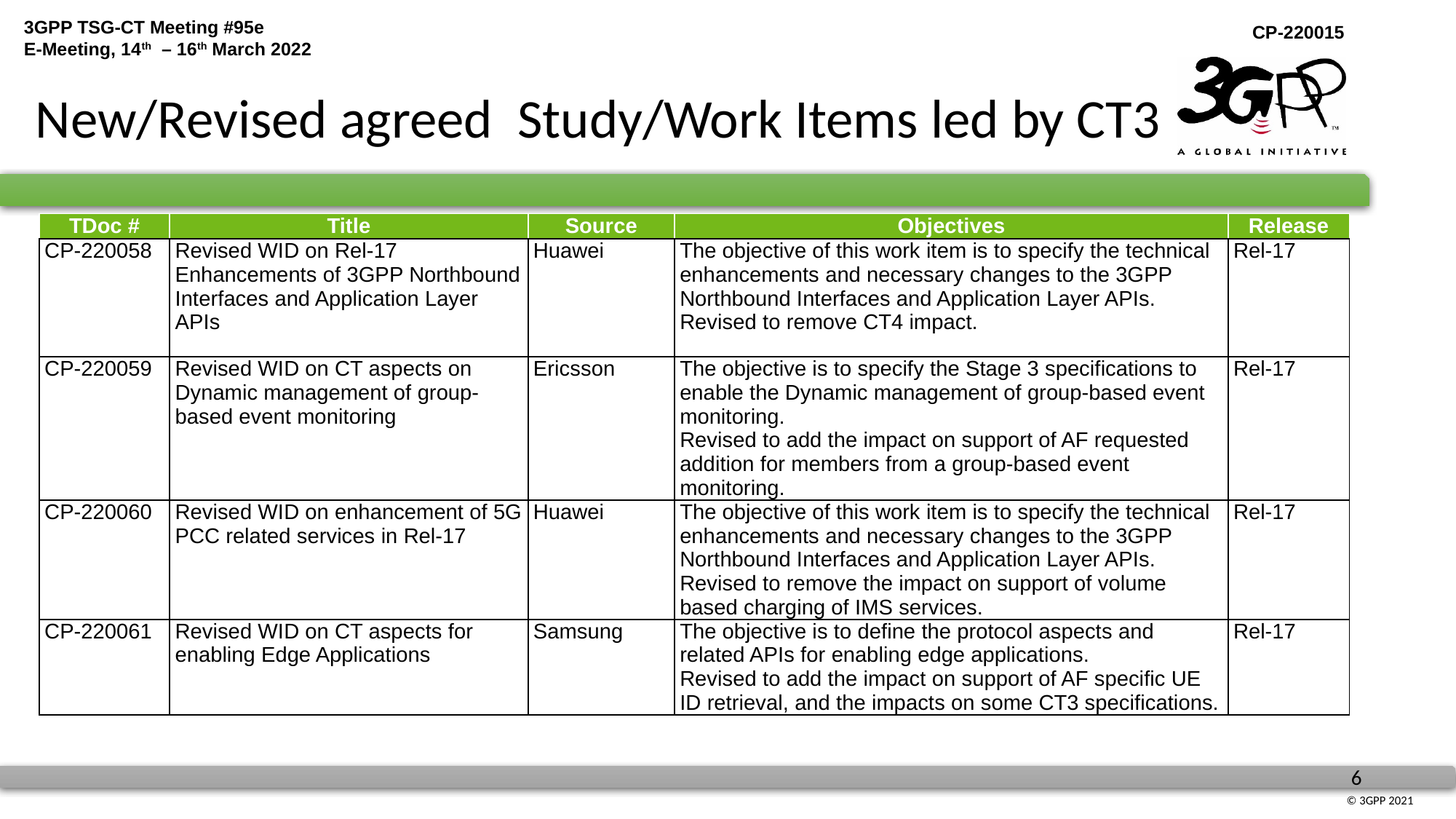

# New/Revised agreed  Study/Work Items led by CT3
| TDoc # | Title | Source | Objectives | Release |
| --- | --- | --- | --- | --- |
| CP-220058 | Revised WID on Rel-17 Enhancements of 3GPP Northbound Interfaces and Application Layer APIs | Huawei | The objective of this work item is to specify the technical enhancements and necessary changes to the 3GPP Northbound Interfaces and Application Layer APIs. Revised to remove CT4 impact. | Rel-17 |
| CP-220059 | Revised WID on CT aspects on Dynamic management of group-based event monitoring | Ericsson | The objective is to specify the Stage 3 specifications to enable the Dynamic management of group-based event monitoring. Revised to add the impact on support of AF requested addition for members from a group-based event monitoring. | Rel-17 |
| CP-220060 | Revised WID on enhancement of 5G PCC related services in Rel-17 | Huawei | The objective of this work item is to specify the technical enhancements and necessary changes to the 3GPP Northbound Interfaces and Application Layer APIs. Revised to remove the impact on support of volume based charging of IMS services. | Rel-17 |
| CP-220061 | Revised WID on CT aspects for enabling Edge Applications | Samsung | The objective is to define the protocol aspects and related APIs for enabling edge applications. Revised to add the impact on support of AF specific UE ID retrieval, and the impacts on some CT3 specifications. | Rel-17 |